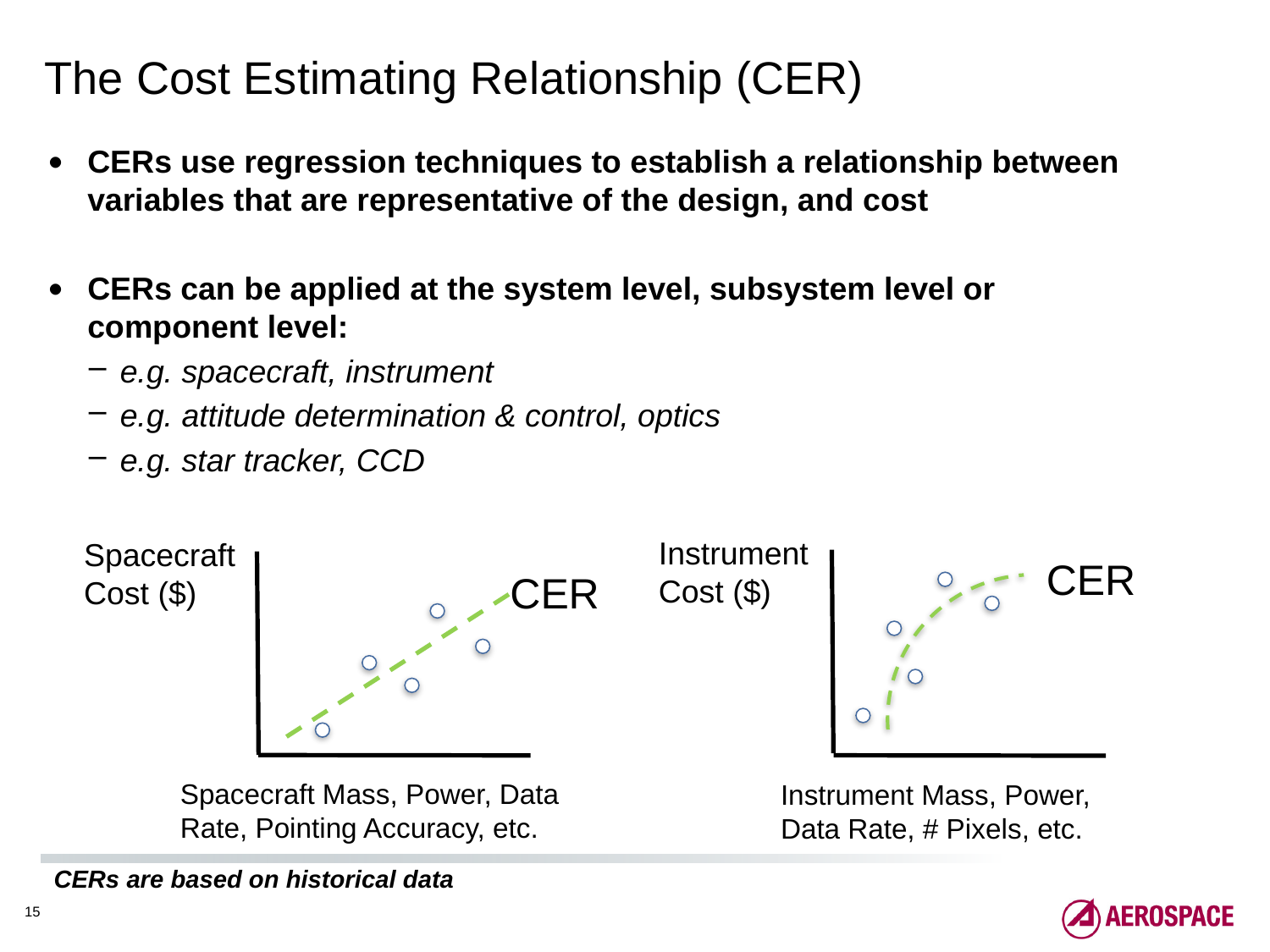

# The Cost Estimating Relationship (CER)
CERs use regression techniques to establish a relationship between variables that are representative of the design, and cost

CERs can be applied at the system level, subsystem level or component level:
e.g. spacecraft, instrument
e.g. attitude determination & control, optics
e.g. star tracker, CCD

Instrument Cost ($)
Spacecraft Cost ($)
CER

CER

Spacecraft Mass, Power, Data Rate, Pointing Accuracy, etc.
Instrument Mass, Power, Data Rate, # Pixels, etc.
CERs are based on historical data